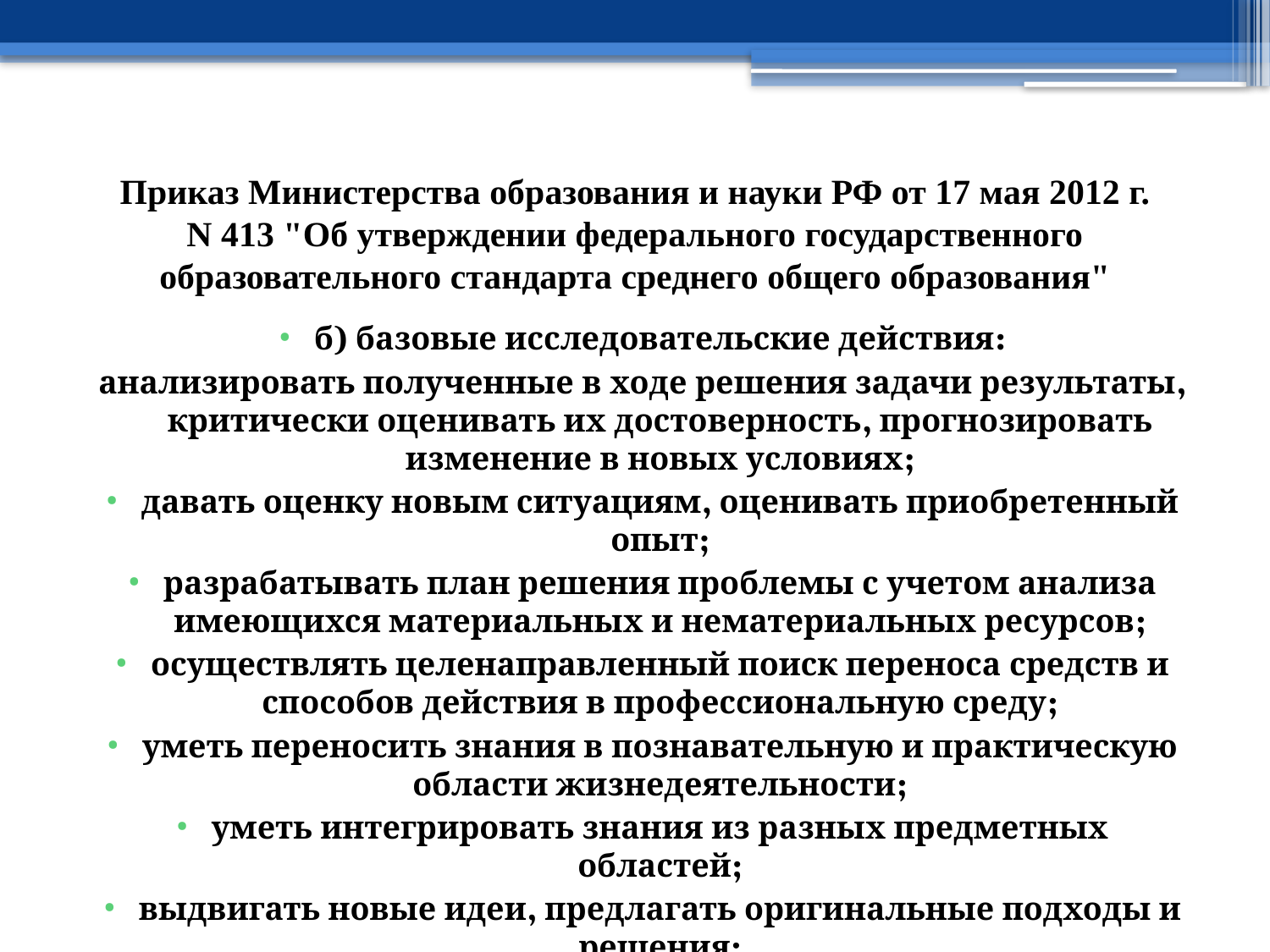

# Приказ Министерства образования и науки РФ от 17 мая 2012 г. N 413 "Об утверждении федерального государственного образовательного стандарта среднего общего образования"
б) базовые исследовательские действия:
анализировать полученные в ходе решения задачи результаты, критически оценивать их достоверность, прогнозировать изменение в новых условиях;
давать оценку новым ситуациям, оценивать приобретенный опыт;
разрабатывать план решения проблемы с учетом анализа имеющихся материальных и нематериальных ресурсов;
осуществлять целенаправленный поиск переноса средств и способов действия в профессиональную среду;
уметь переносить знания в познавательную и практическую области жизнедеятельности;
уметь интегрировать знания из разных предметных областей;
выдвигать новые идеи, предлагать оригинальные подходы и решения;
ставить проблемы и задачи, допускающие альтернативные решения;